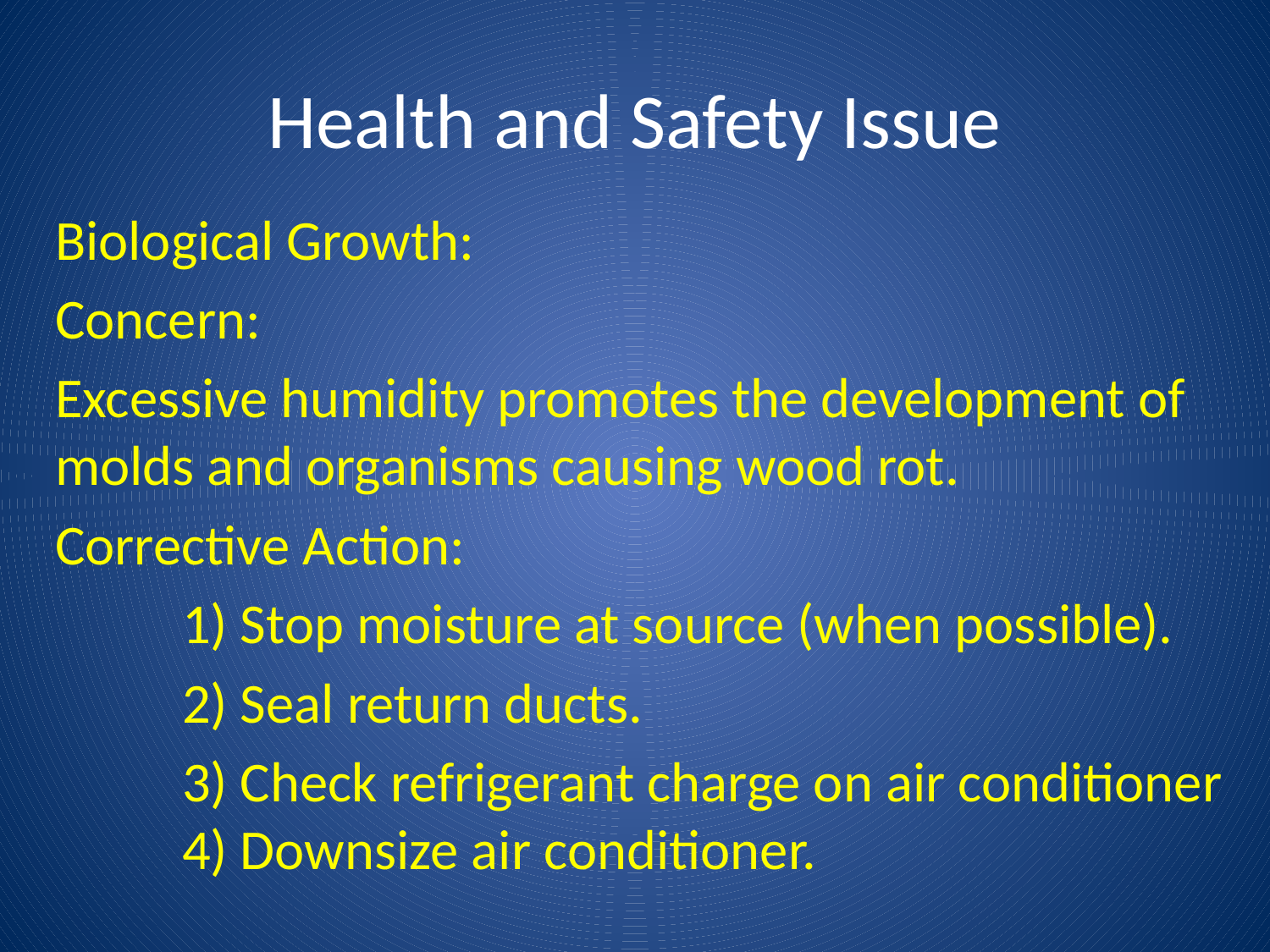

# Health and Safety Issue
Biological Growth:
Concern:
Excessive humidity promotes the development of molds and organisms causing wood rot.
Corrective Action:
	1) Stop moisture at source (when possible).
	2) Seal return ducts.
	3) Check refrigerant charge on air conditioner       	4) Downsize air conditioner.